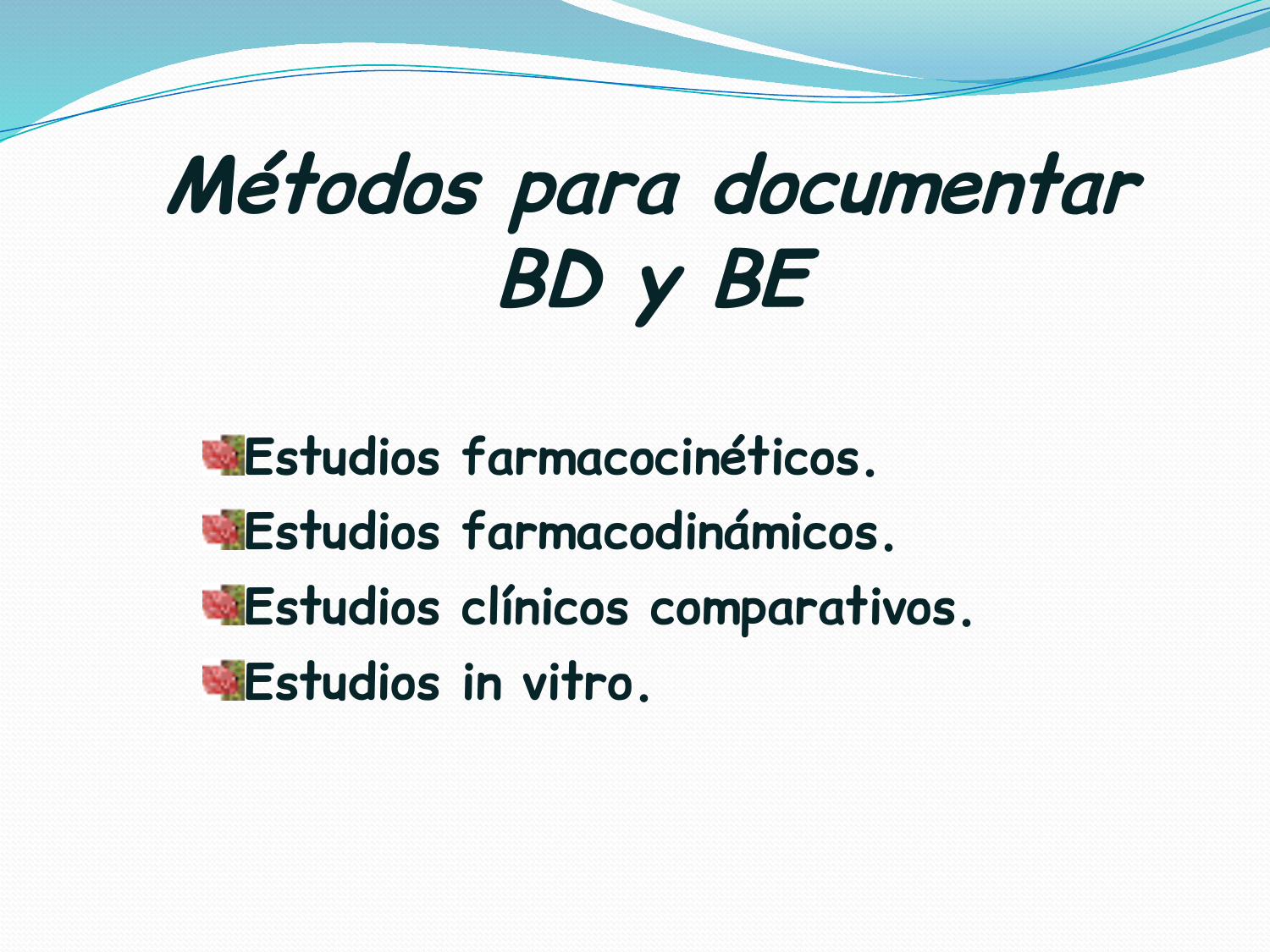

Métodos para documentar
BD y BE
Estudios farmacocinéticos.
Estudios farmacodinámicos.
Estudios clínicos comparativos.
Estudios in vitro.